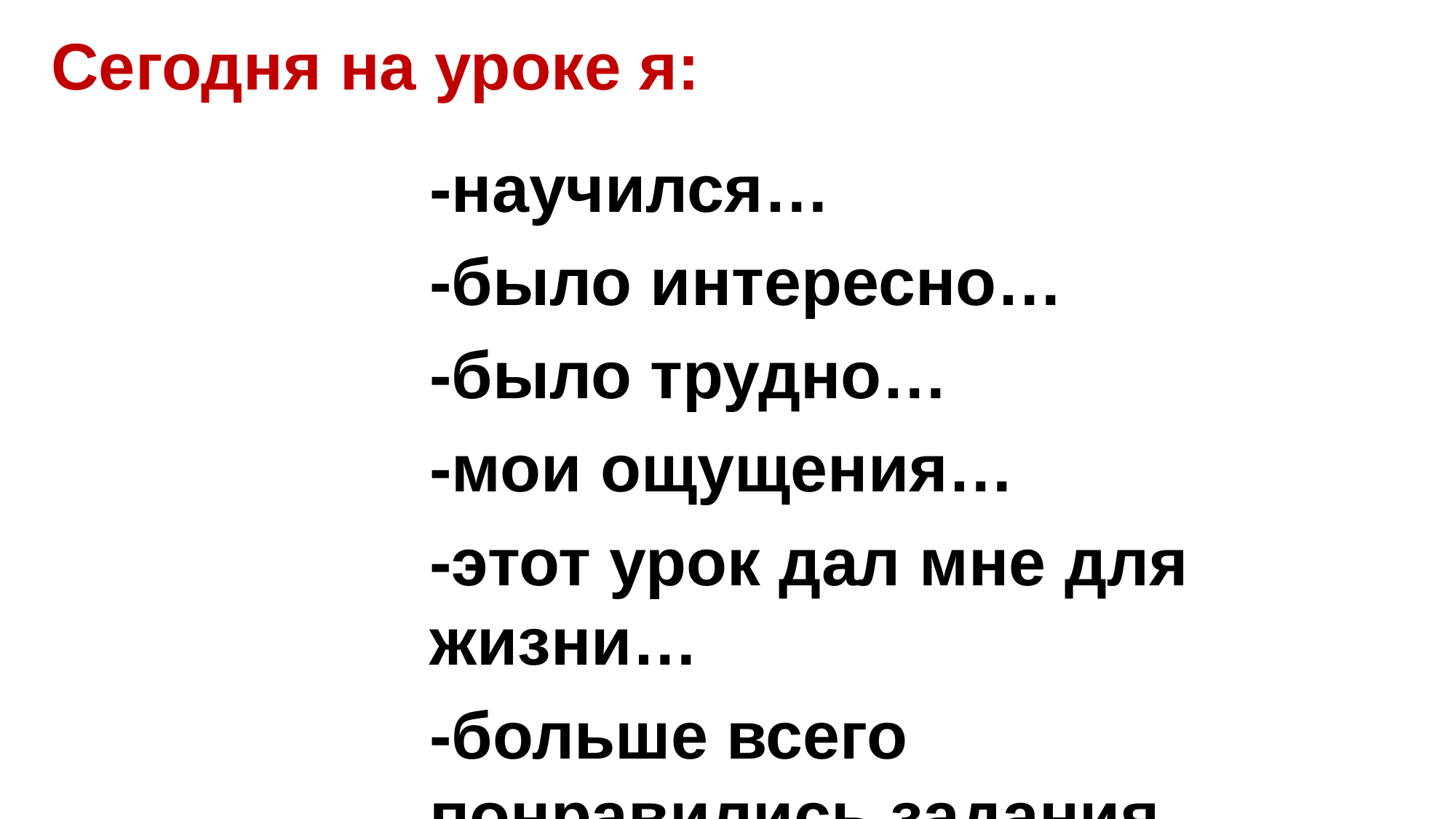

# Сегодня на уроке я:

-научился…
-было интересно…
-было трудно…
-мои ощущения…
-этот урок дал мне для жизни…
-больше всего понравились задания…